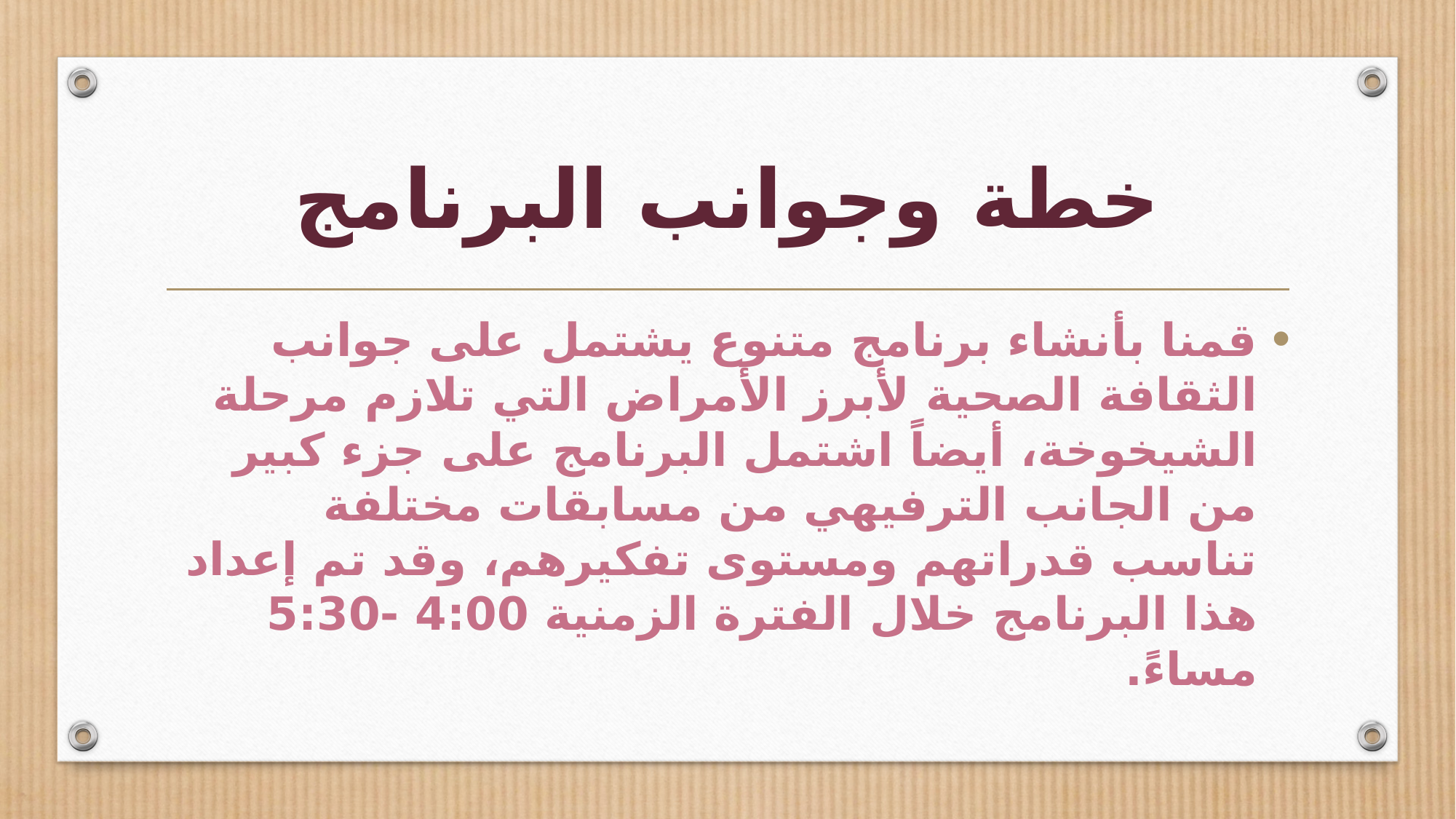

# خطة وجوانب البرنامج
قمنا بأنشاء برنامج متنوع يشتمل على جوانب الثقافة الصحية لأبرز الأمراض التي تلازم مرحلة الشيخوخة، أيضاً اشتمل البرنامج على جزء كبير من الجانب الترفيهي من مسابقات مختلفة تناسب قدراتهم ومستوى تفكيرهم، وقد تم إعداد هذا البرنامج خلال الفترة الزمنية 4:00 -5:30 مساءً.